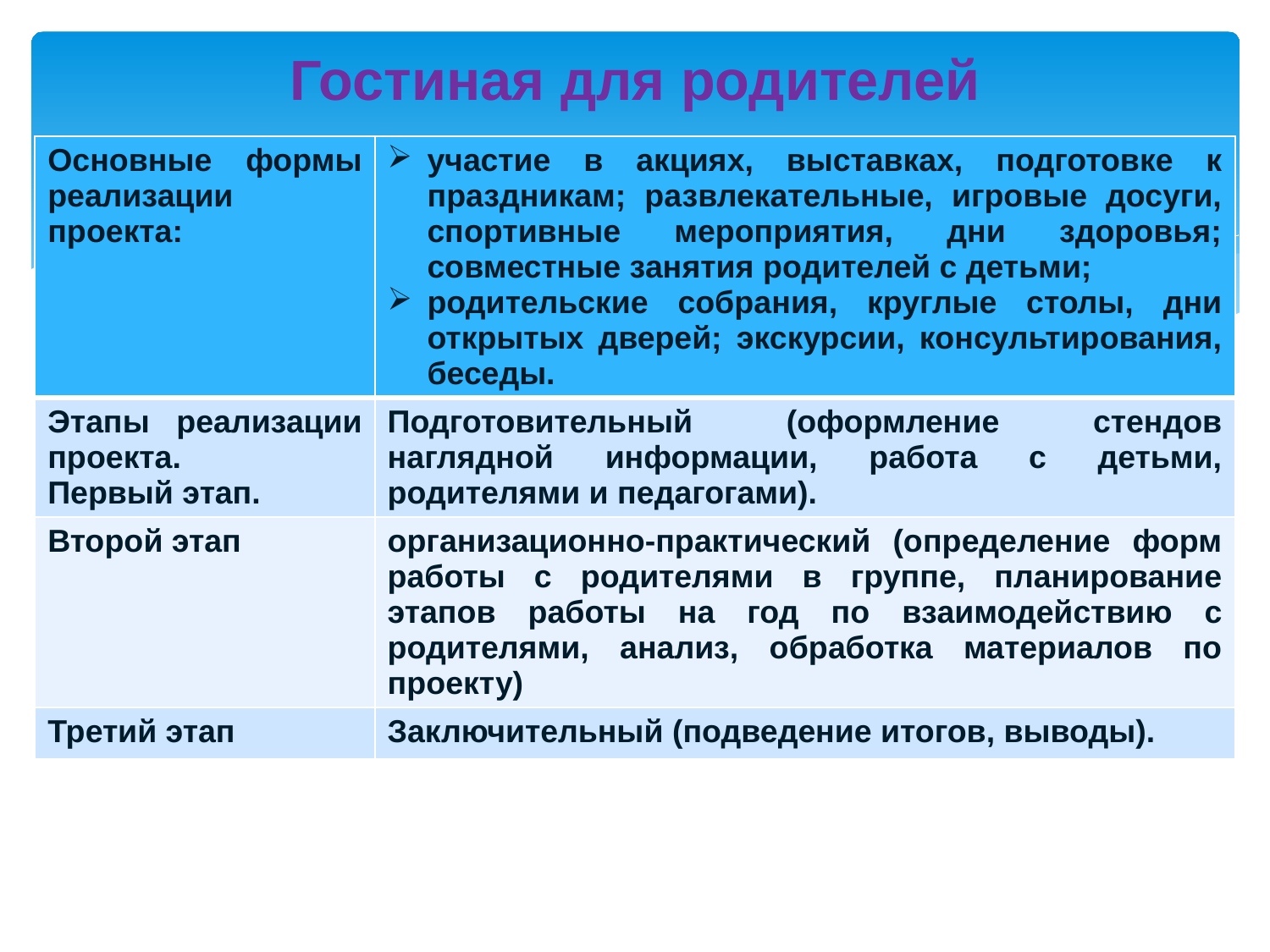

# Гостиная для родителей
| Основные формы реализации проекта: | участие в акциях, выставках, подготовке к праздникам; развлекательные, игровые досуги, спортивные мероприятия, дни здоровья; совместные занятия родителей с детьми; родительские собрания, круглые столы, дни открытых дверей; экскурсии, консультирования, беседы. |
| --- | --- |
| Этапы реализации проекта. Первый этап. | Подготовительный (оформление стендов наглядной информации, работа с детьми, родителями и педагогами). |
| Второй этап | организационно-практический (определение форм работы с родителями в группе, планирование этапов работы на год по взаимодействию с родителями, анализ, обработка материалов по проекту) |
| Третий этап | Заключительный (подведение итогов, выводы). |